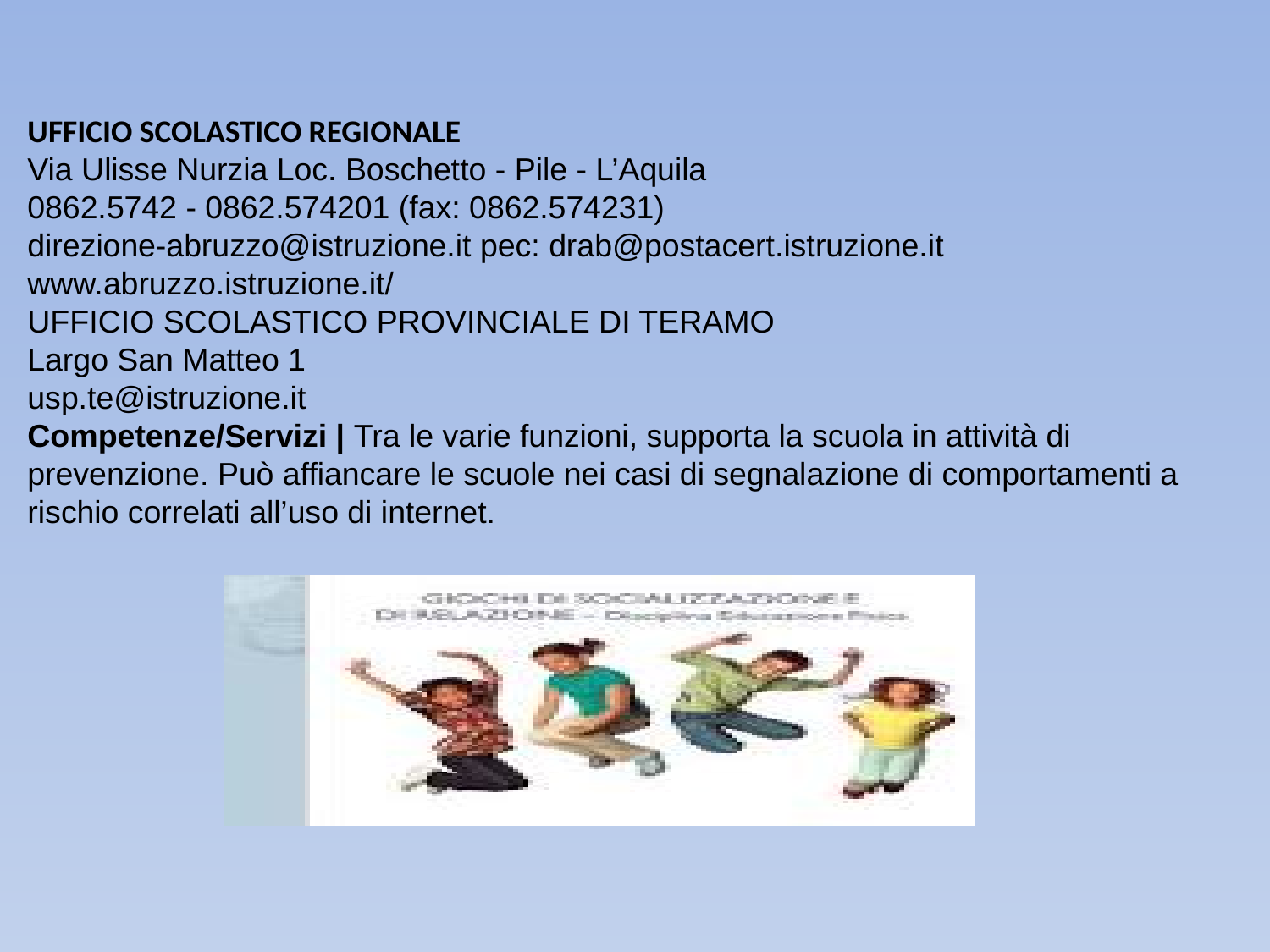

UFFICIO SCOLASTICO REGIONALE
Via Ulisse Nurzia Loc. Boschetto - Pile - L’Aquila
0862.5742 - 0862.574201 (fax: 0862.574231)
direzione-abruzzo@istruzione.it pec: drab@postacert.istruzione.it
www.abruzzo.istruzione.it/
UFFICIO SCOLASTICO PROVINCIALE DI TERAMO
Largo San Matteo 1
usp.te@istruzione.it
Competenze/Servizi | Tra le varie funzioni, supporta la scuola in attività di prevenzione. Può affiancare le scuole nei casi di segnalazione di comportamenti a rischio correlati all’uso di internet.